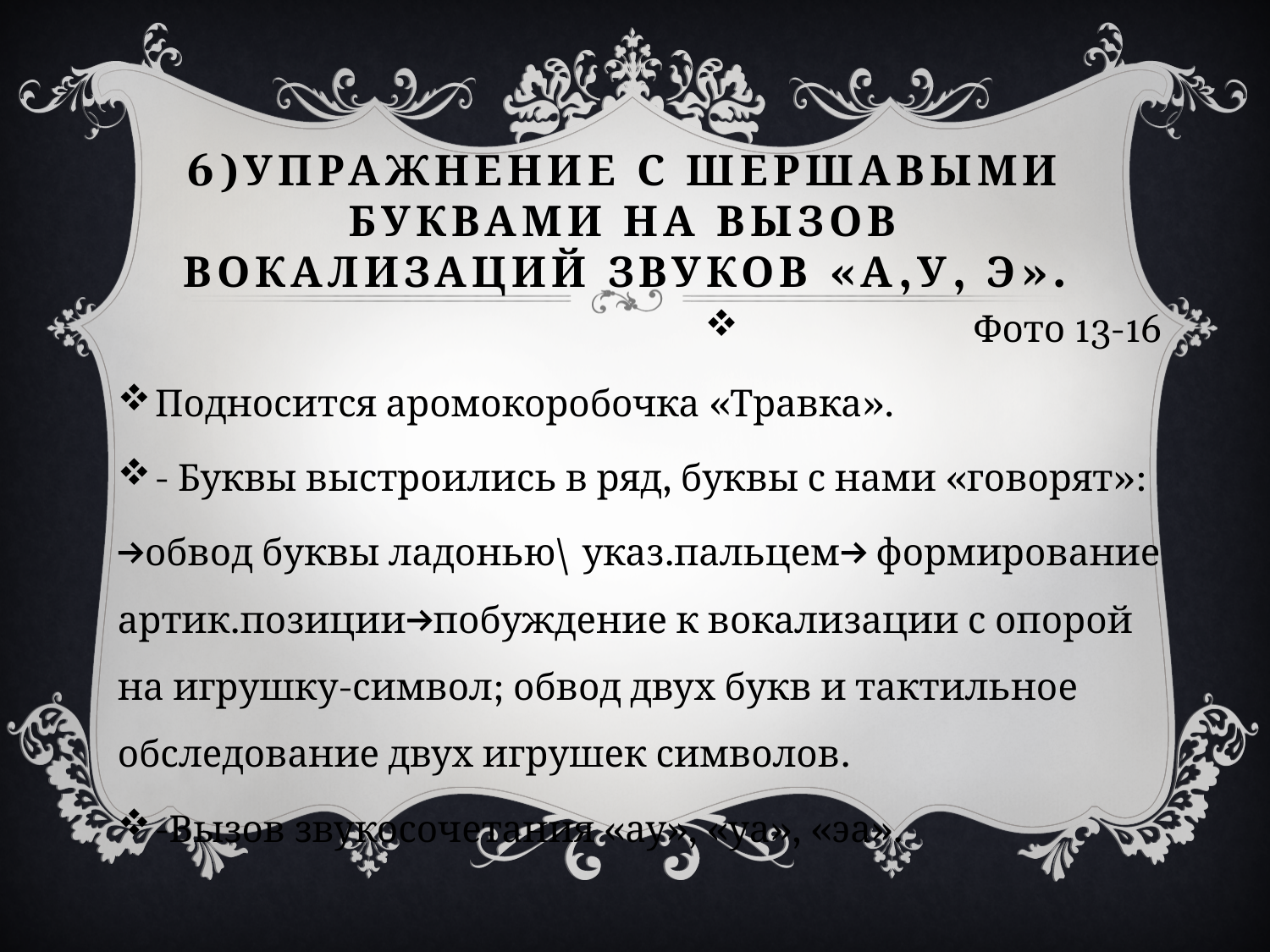

# 6)Упражнение с шершавыми буквами на вызов вокализаций звуков «А,У, Э».
Фото 13-16
Подносится аромокоробочка «Травка».
- Буквы выстроились в ряд, буквы с нами «говорят»:
→обвод буквы ладонью\ указ.пальцем→ формирование артик.позиции→побуждение к вокализации с опорой на игрушку-символ; обвод двух букв и тактильное обследование двух игрушек символов.
-Вызов звукосочетания «ау», «уа», «эа».